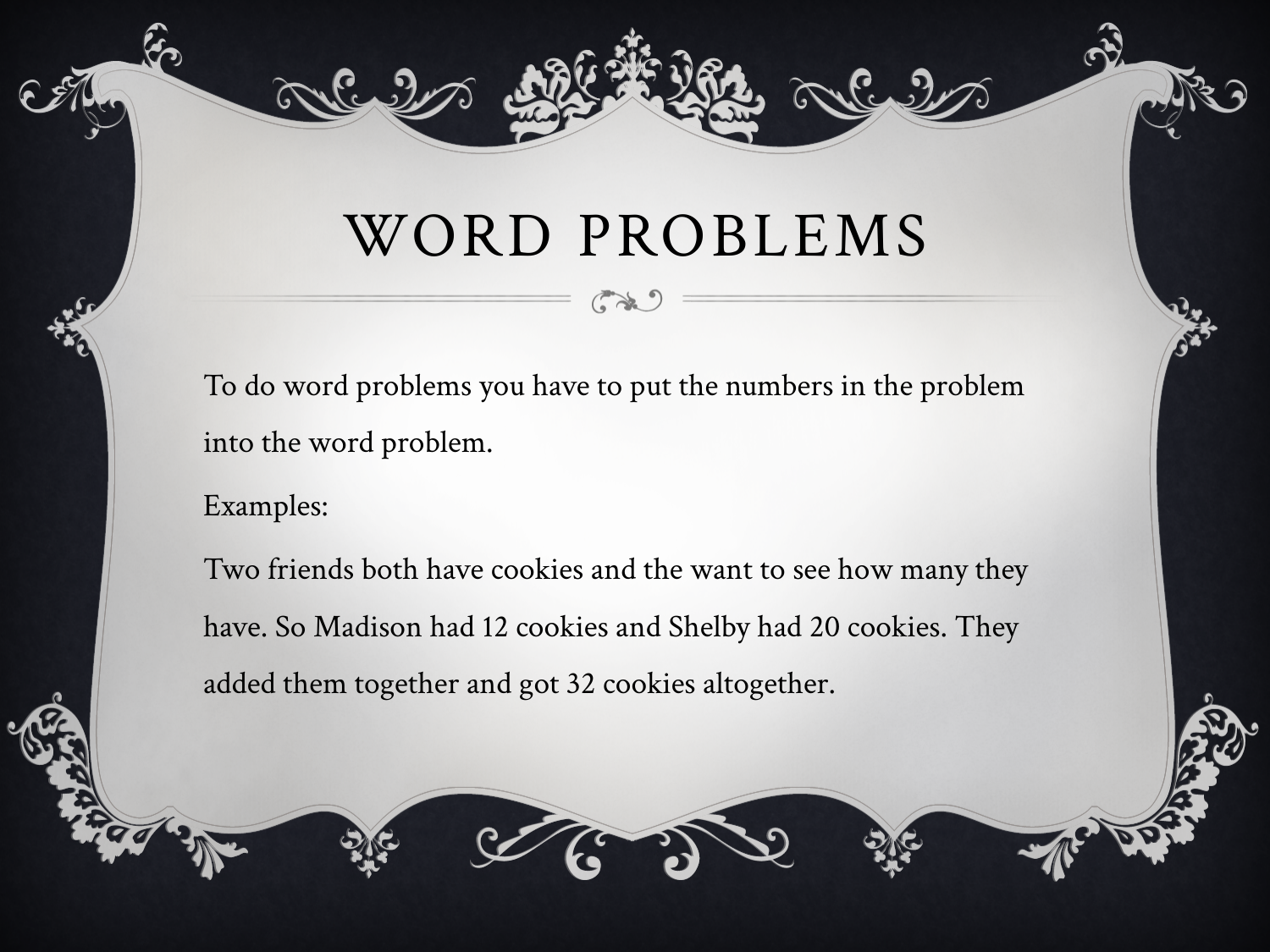

# Word problems
To do word problems you have to put the numbers in the problem into the word problem.
Examples:
Two friends both have cookies and the want to see how many they have. So Madison had 12 cookies and Shelby had 20 cookies. They added them together and got 32 cookies altogether.